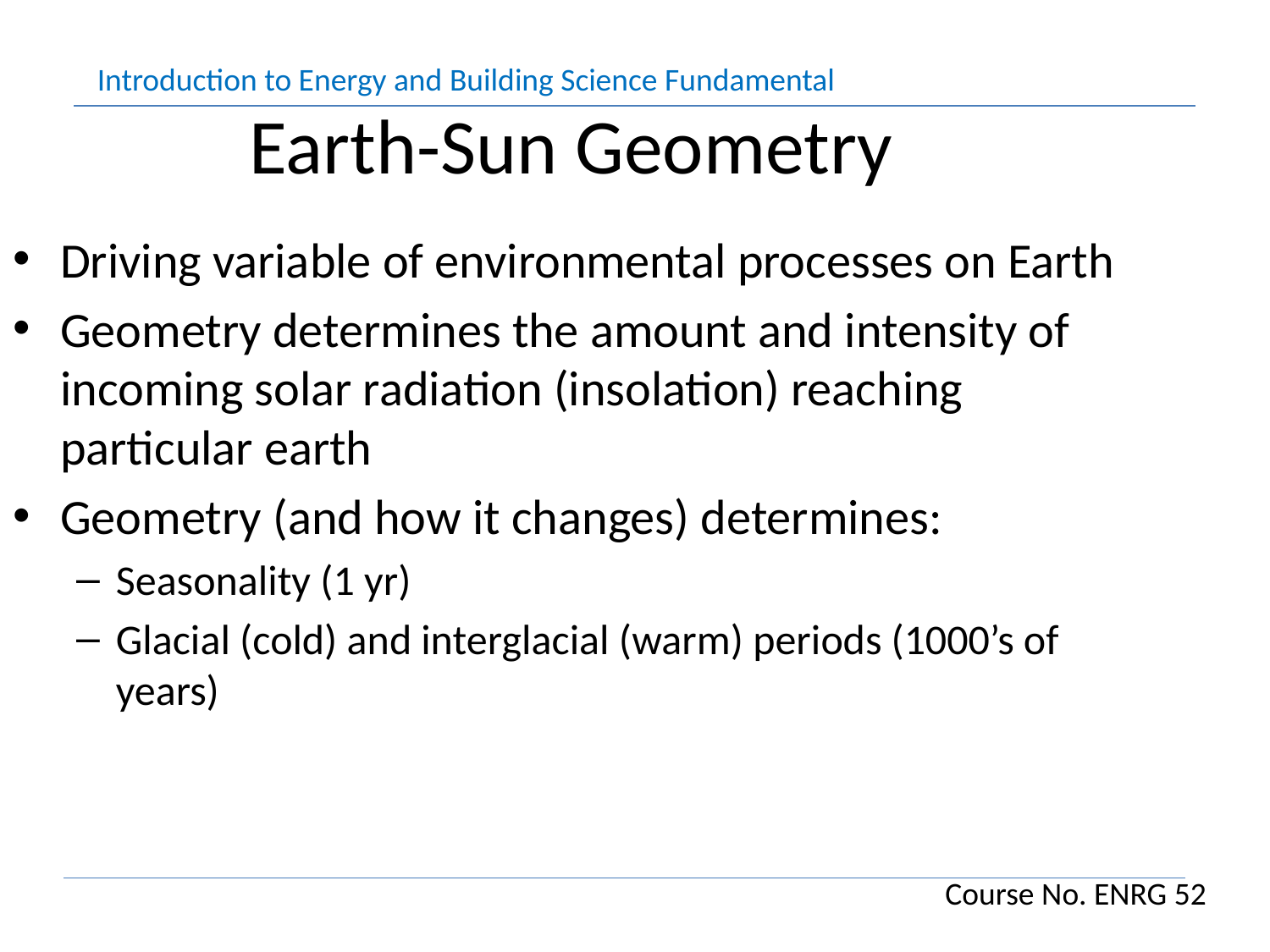

Earth-Sun Geometry
Driving variable of environmental processes on Earth
Geometry determines the amount and intensity of incoming solar radiation (insolation) reaching particular earth
Geometry (and how it changes) determines:
Seasonality (1 yr)
Glacial (cold) and interglacial (warm) periods (1000’s of years)